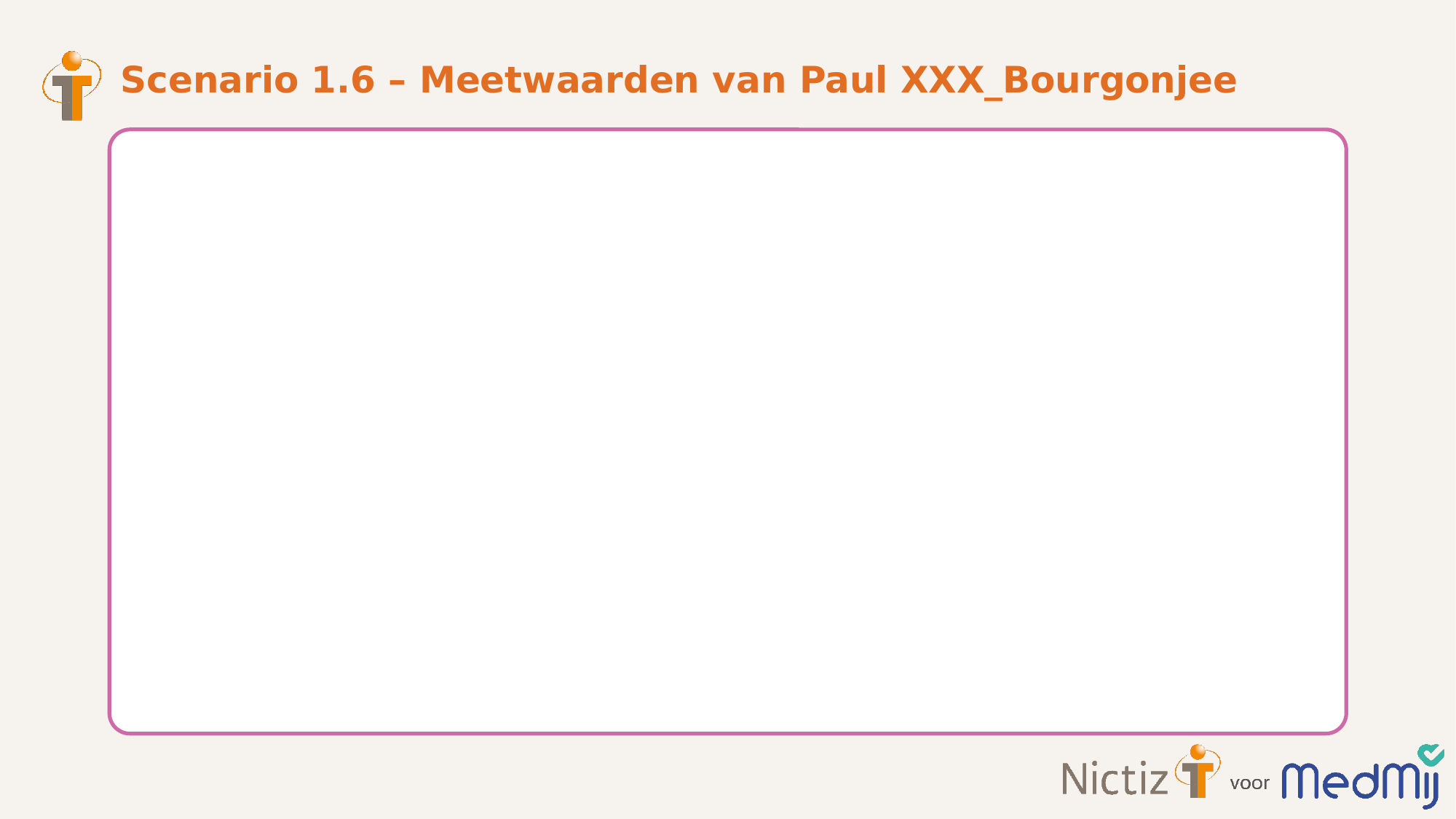

# Scenario 1.6 – Meetwaarden van Paul XXX_Bourgonjee